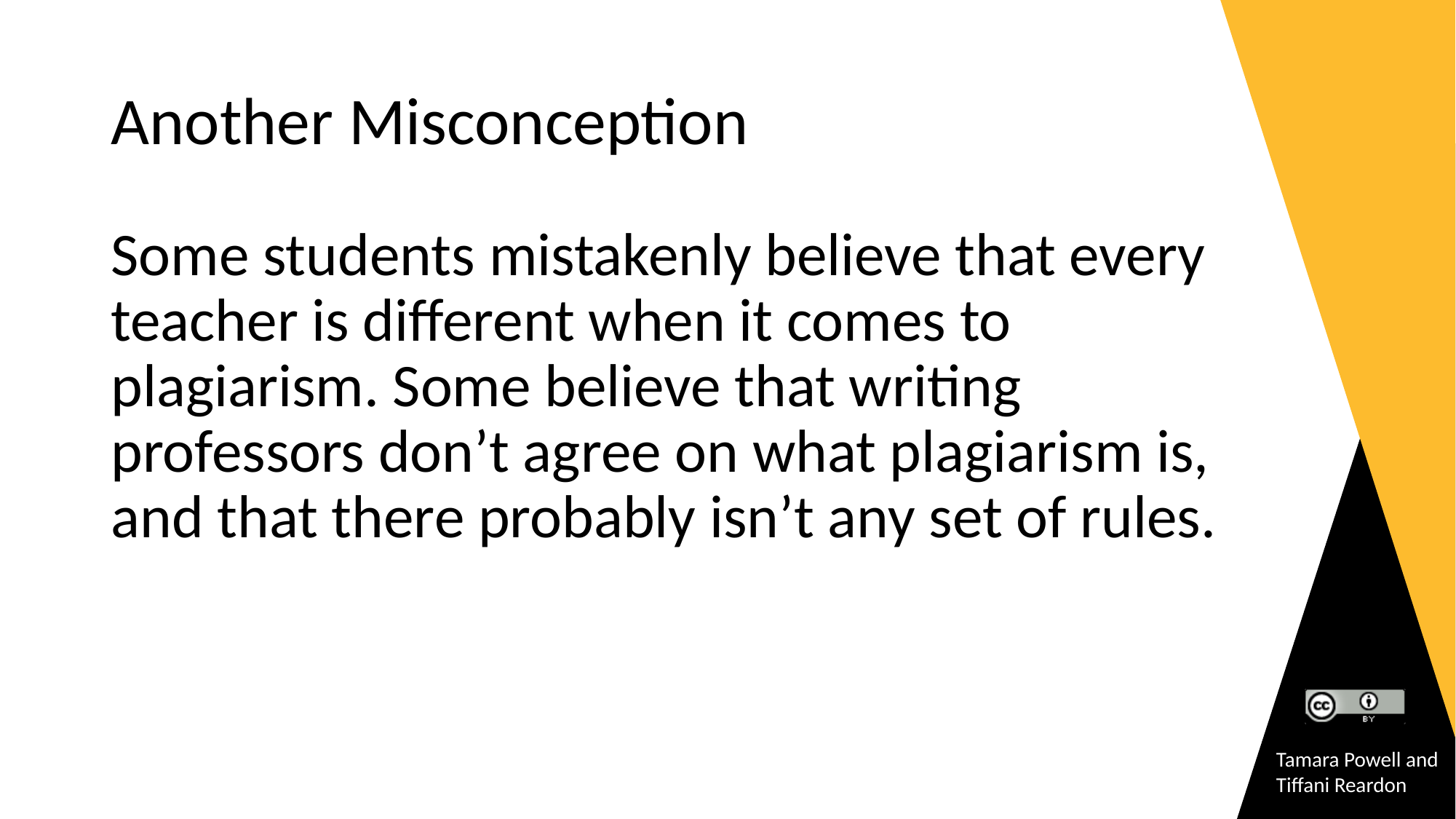

# Another Misconception
Some students mistakenly believe that every teacher is different when it comes to plagiarism. Some believe that writing professors don’t agree on what plagiarism is, and that there probably isn’t any set of rules.